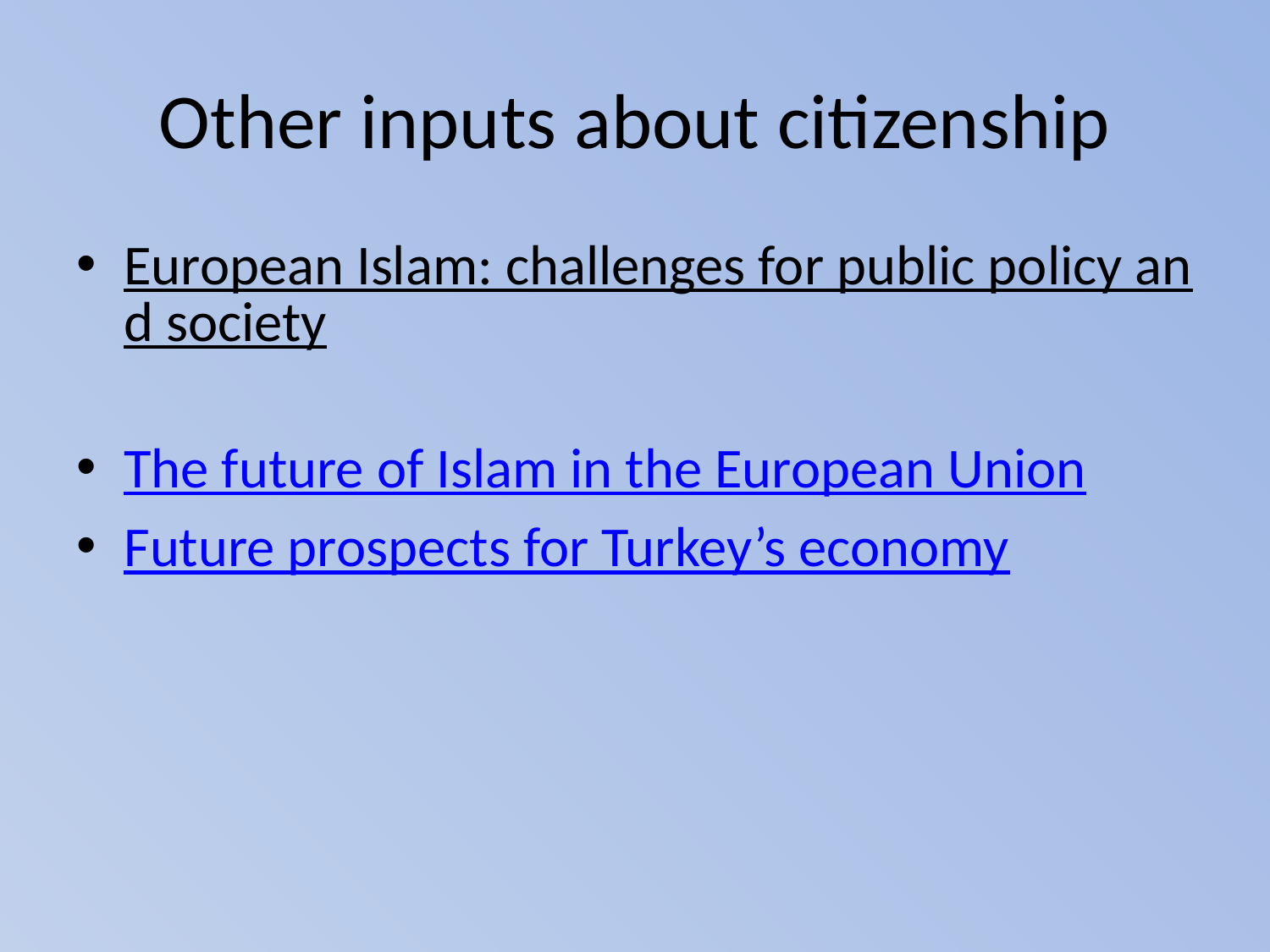

# Other inputs about citizenship
European Islam: challenges for public policy and society
The future of Islam in the European Union
Future prospects for Turkey’s economy